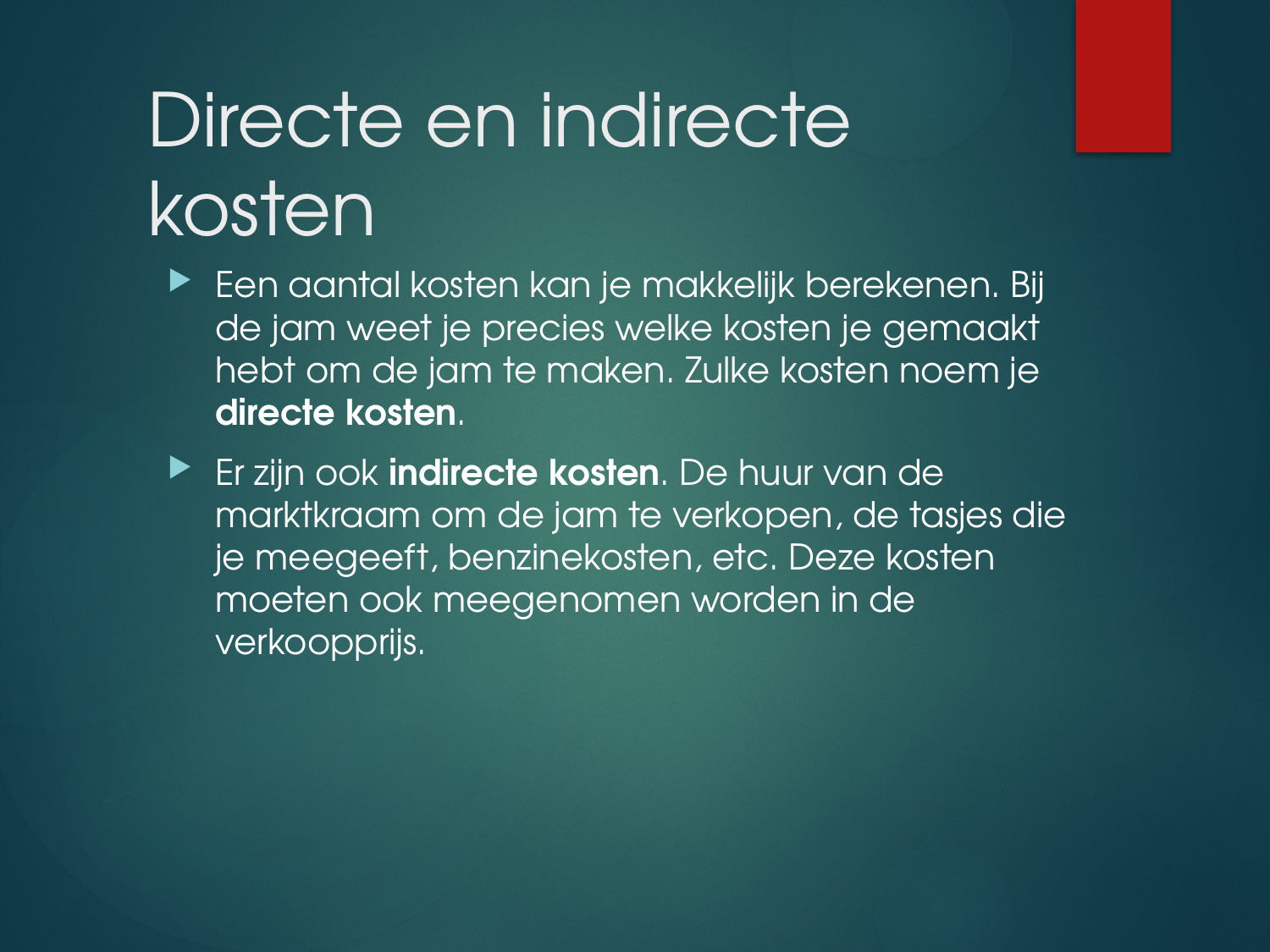

# Directe en indirecte kosten
Een aantal kosten kan je makkelijk berekenen. Bij de jam weet je precies welke kosten je gemaakt hebt om de jam te maken. Zulke kosten noem je directe kosten.
Er zijn ook indirecte kosten. De huur van de marktkraam om de jam te verkopen, de tasjes die je meegeeft, benzinekosten, etc. Deze kosten moeten ook meegenomen worden in de verkoopprijs.